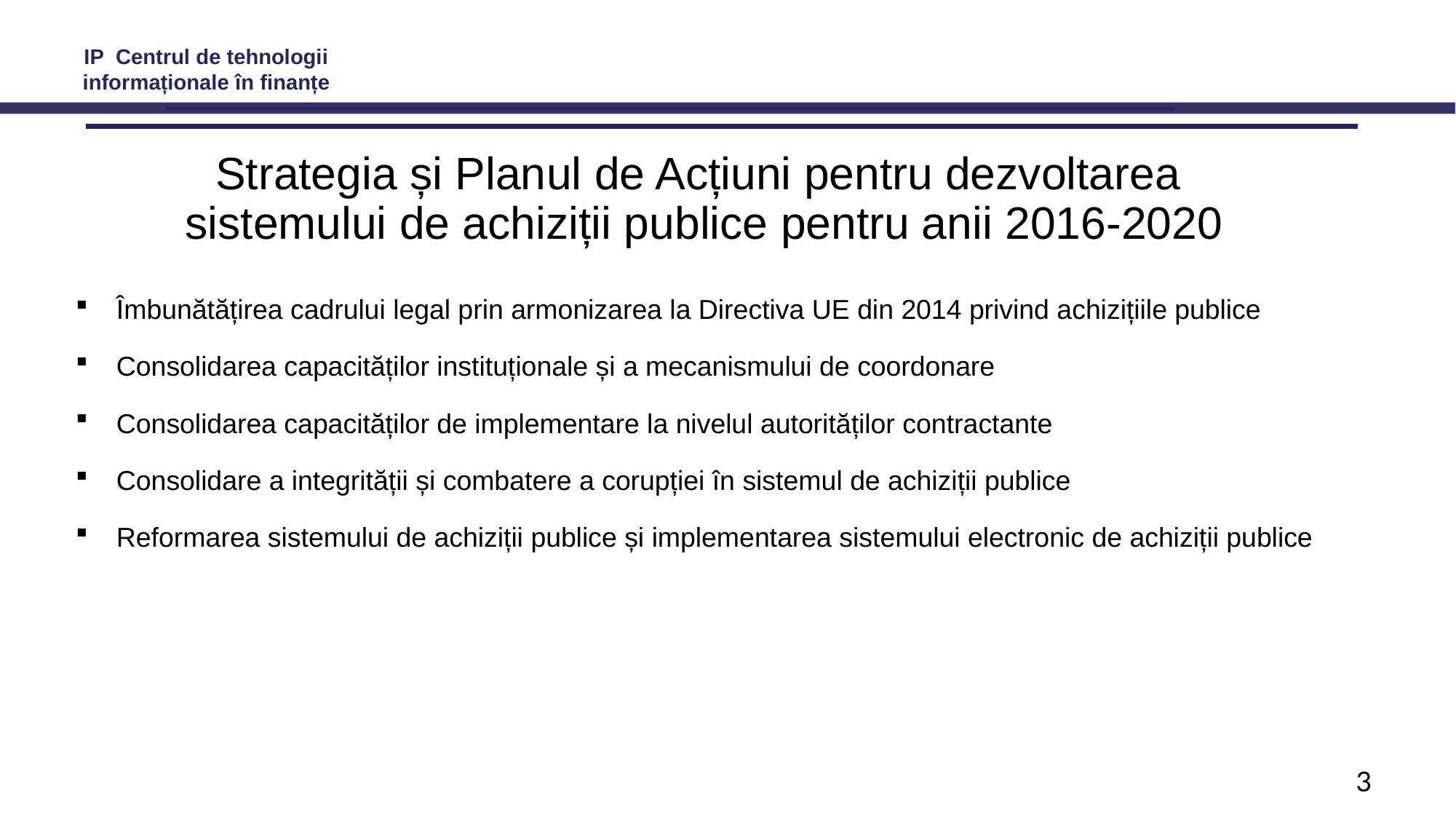

IP  Centrul de tehnologii informaționale în finanțe
# Strategia și Planul de Acțiuni pentru dezvoltarea sistemului de achiziții publice pentru anii 2016-2020
Îmbunătățirea cadrului legal prin armonizarea la Directiva UE din 2014 privind achizițiile publice
Consolidarea capacităților instituționale și a mecanismului de coordonare
Consolidarea capacităților de implementare la nivelul autorităților contractante
Consolidare a integrității și combatere a corupției în sistemul de achiziții publice
Reformarea sistemului de achiziții publice și implementarea sistemului electronic de achiziții publice
3